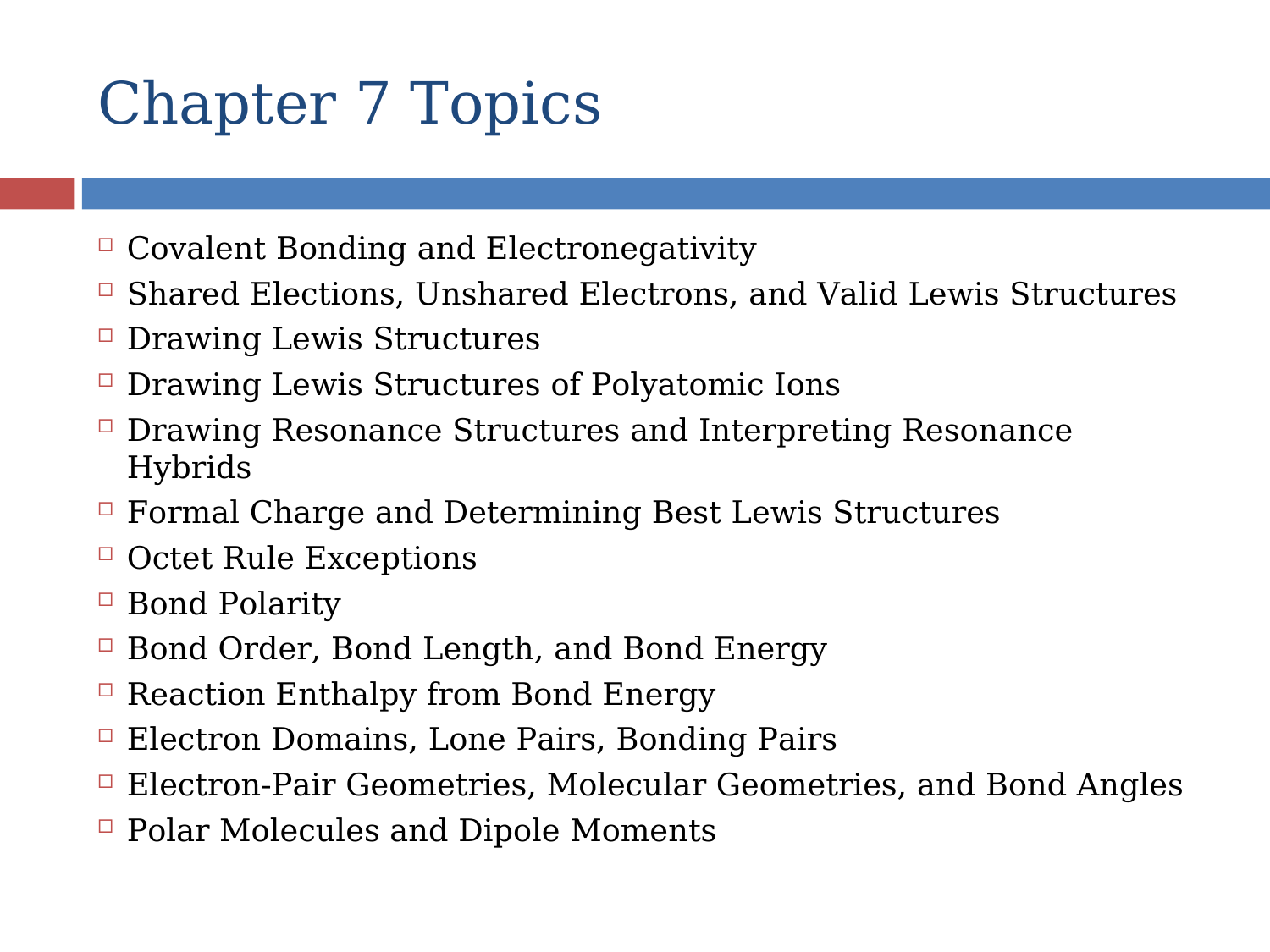

# Chapter 7 Topics
Covalent Bonding and Electronegativity
Shared Elections, Unshared Electrons, and Valid Lewis Structures
Drawing Lewis Structures
Drawing Lewis Structures of Polyatomic Ions
Drawing Resonance Structures and Interpreting Resonance Hybrids
Formal Charge and Determining Best Lewis Structures
Octet Rule Exceptions
Bond Polarity
Bond Order, Bond Length, and Bond Energy
Reaction Enthalpy from Bond Energy
Electron Domains, Lone Pairs, Bonding Pairs
Electron-Pair Geometries, Molecular Geometries, and Bond Angles
Polar Molecules and Dipole Moments